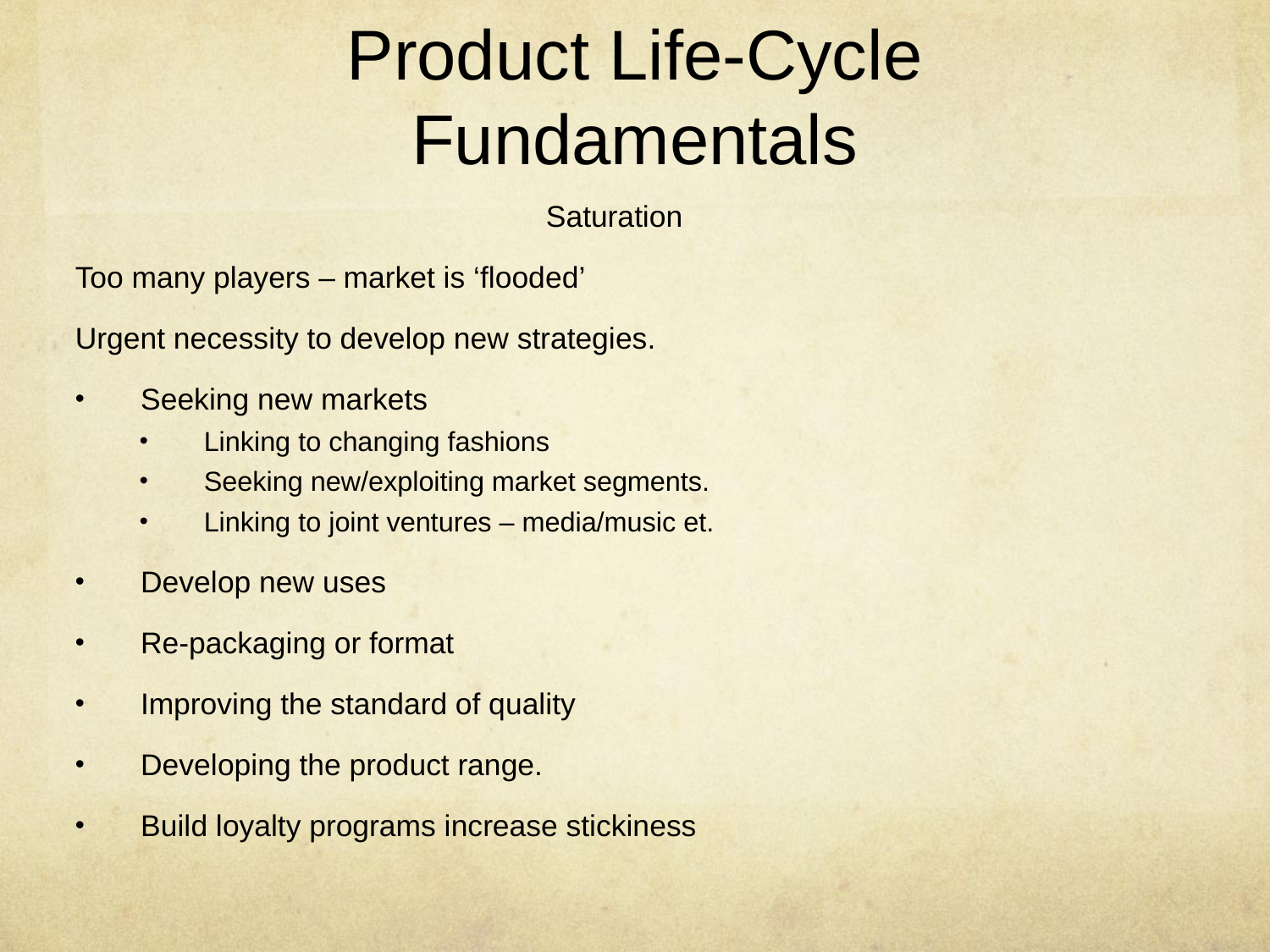

# Product Life-Cycle Fundamentals
Saturation
Too many players – market is ‘flooded’
Urgent necessity to develop new strategies.
Seeking new markets
Linking to changing fashions
Seeking new/exploiting market segments.
Linking to joint ventures – media/music et.
Develop new uses
Re-packaging or format
Improving the standard of quality
Developing the product range.
Build loyalty programs increase stickiness